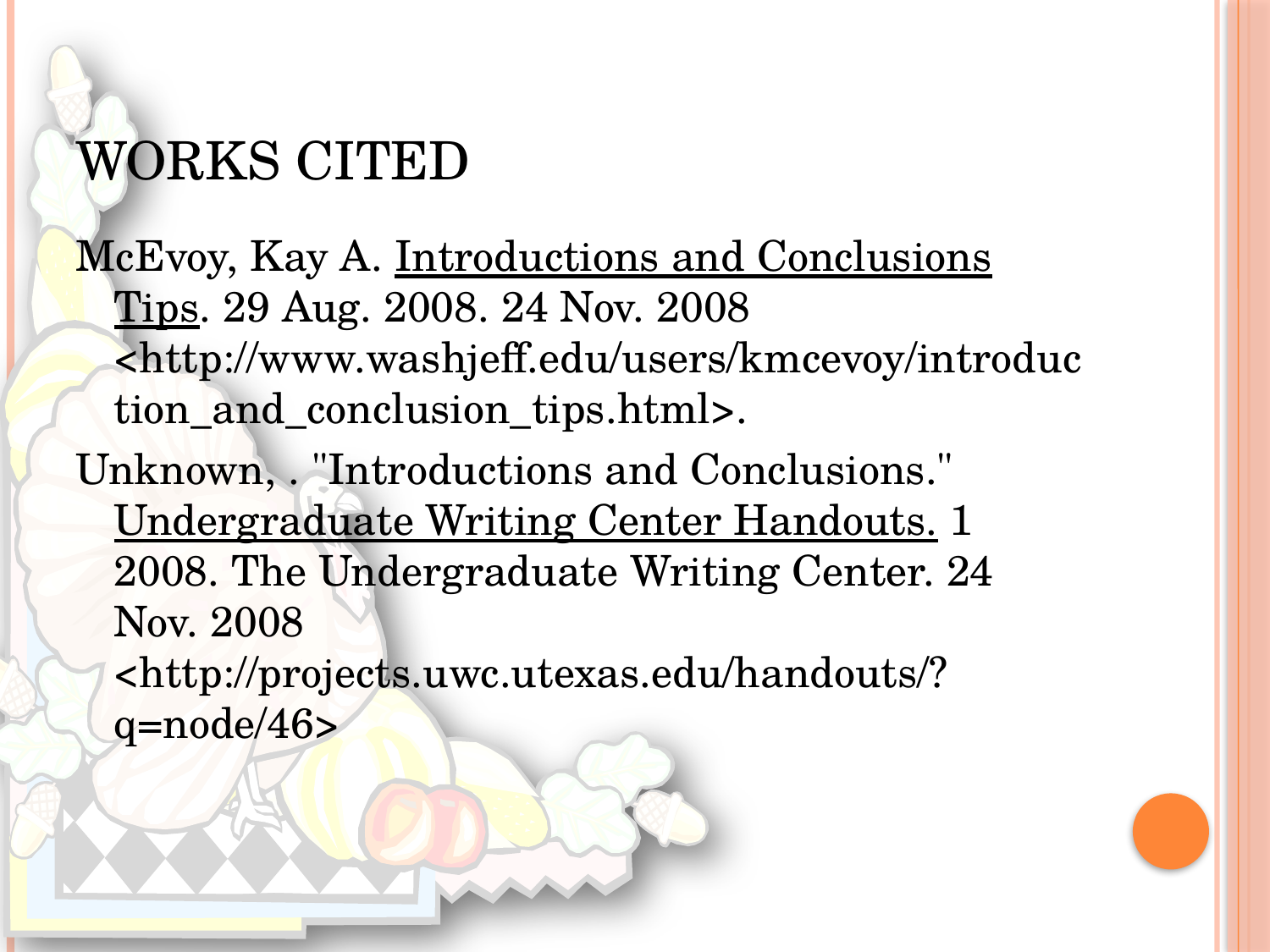

# Works Cited
McEvoy, Kay A. Introductions and Conclusions Tips. 29 Aug. 2008. 24 Nov. 2008 <http://www.washjeff.edu/users/kmcevoy/introduction_and_conclusion_tips.html>.
Unknown, . "Introductions and Conclusions." Undergraduate Writing Center Handouts. 1 2008. The Undergraduate Writing Center. 24 Nov. 2008 <http://projects.uwc.utexas.edu/handouts/?q=node/46>